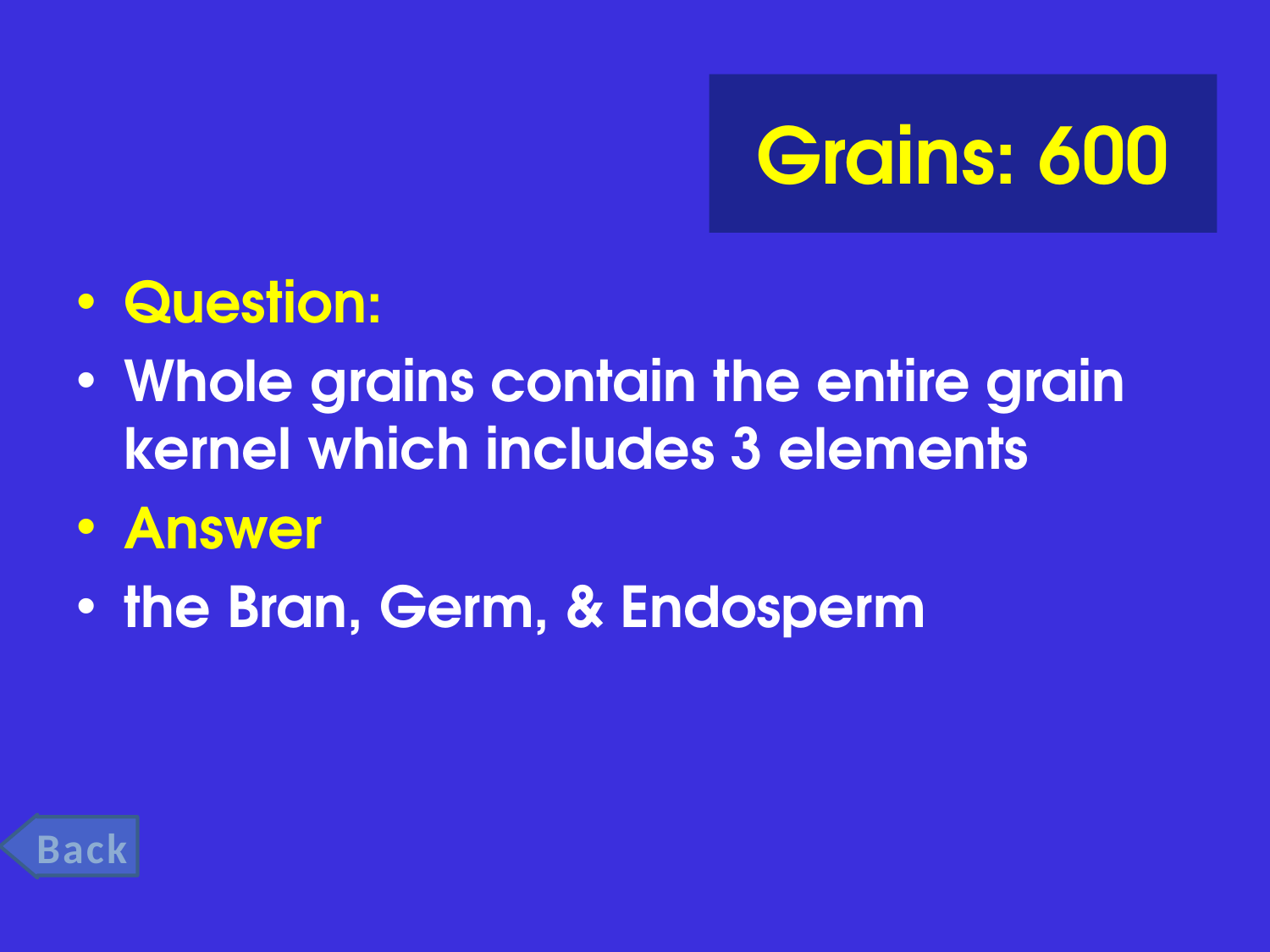

# Grains: 600

Question:
Whole grains contain the entire grain kernel which includes 3 elements
Answer
the Bran, Germ, & Endosperm

Back